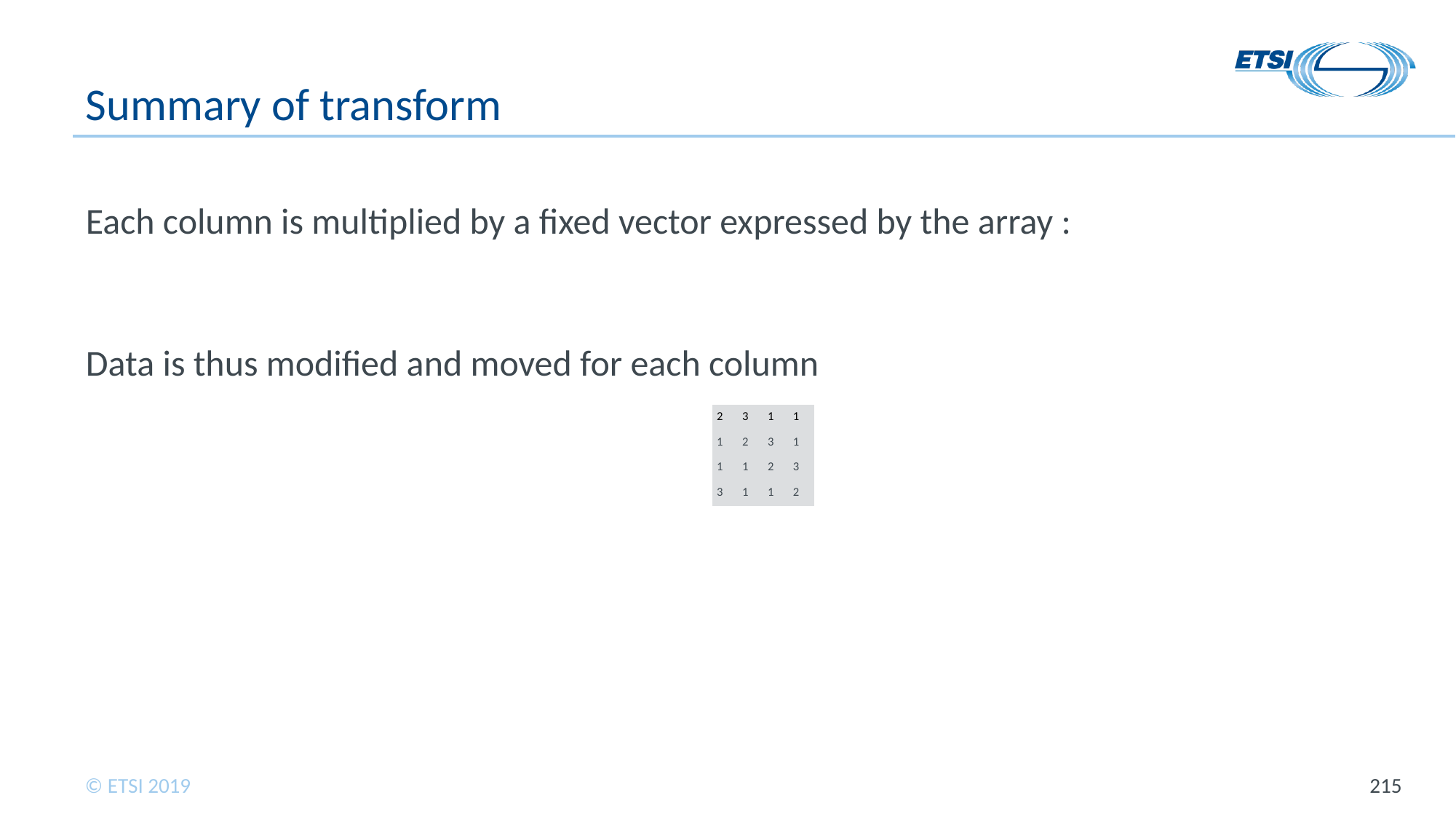

# Summary of transform
Each column is multiplied by a fixed vector expressed by the array :

Data is thus modified and moved for each column
| 2 | 3 | 1 | 1 |
| --- | --- | --- | --- |
| 1 | 2 | 3 | 1 |
| 1 | 1 | 2 | 3 |
| 3 | 1 | 1 | 2 |